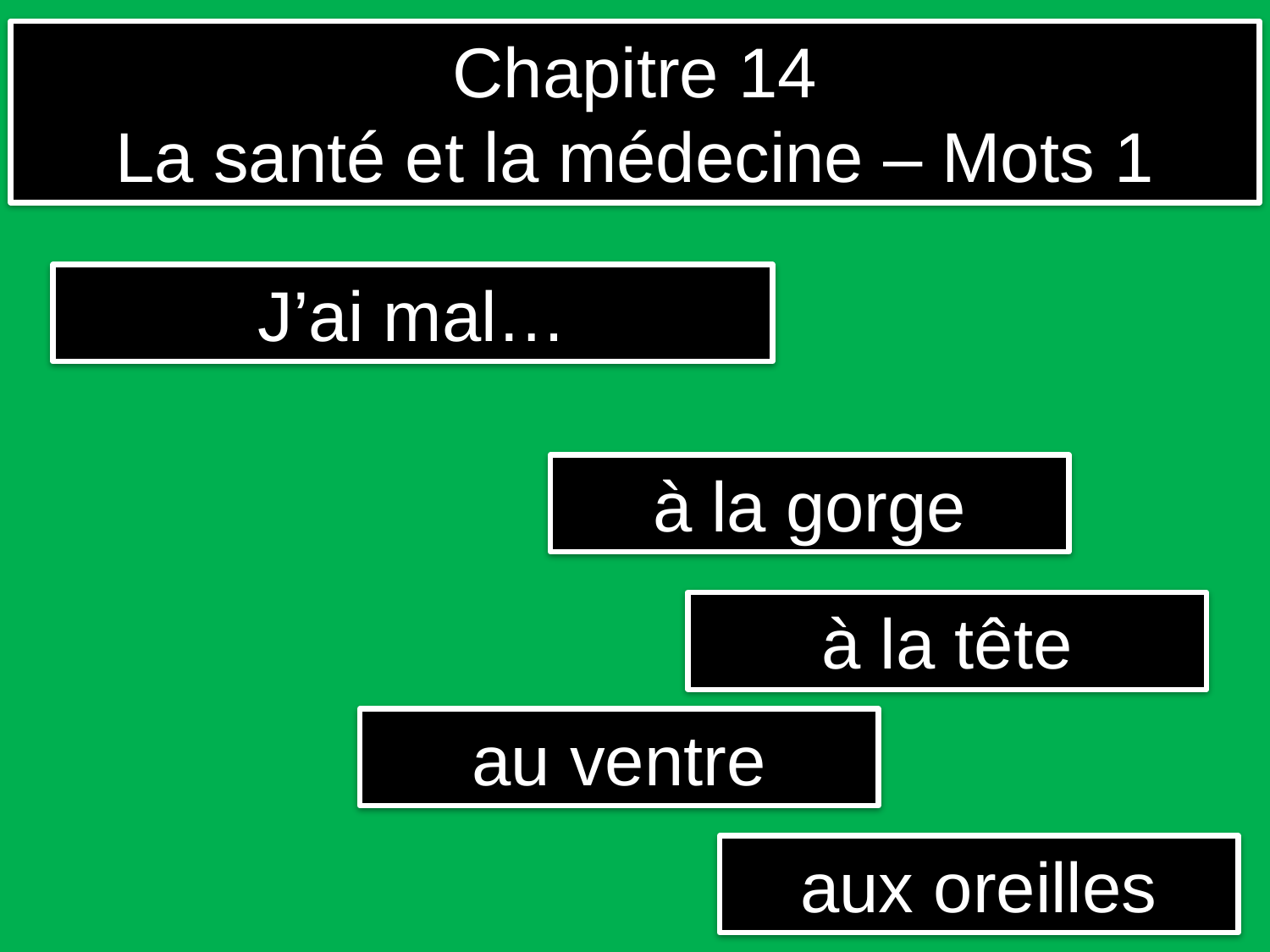

Chapitre 14
La santé et la médecine – Mots 1
J’ai mal…
à la gorge
à la tête
au ventre
aux oreilles